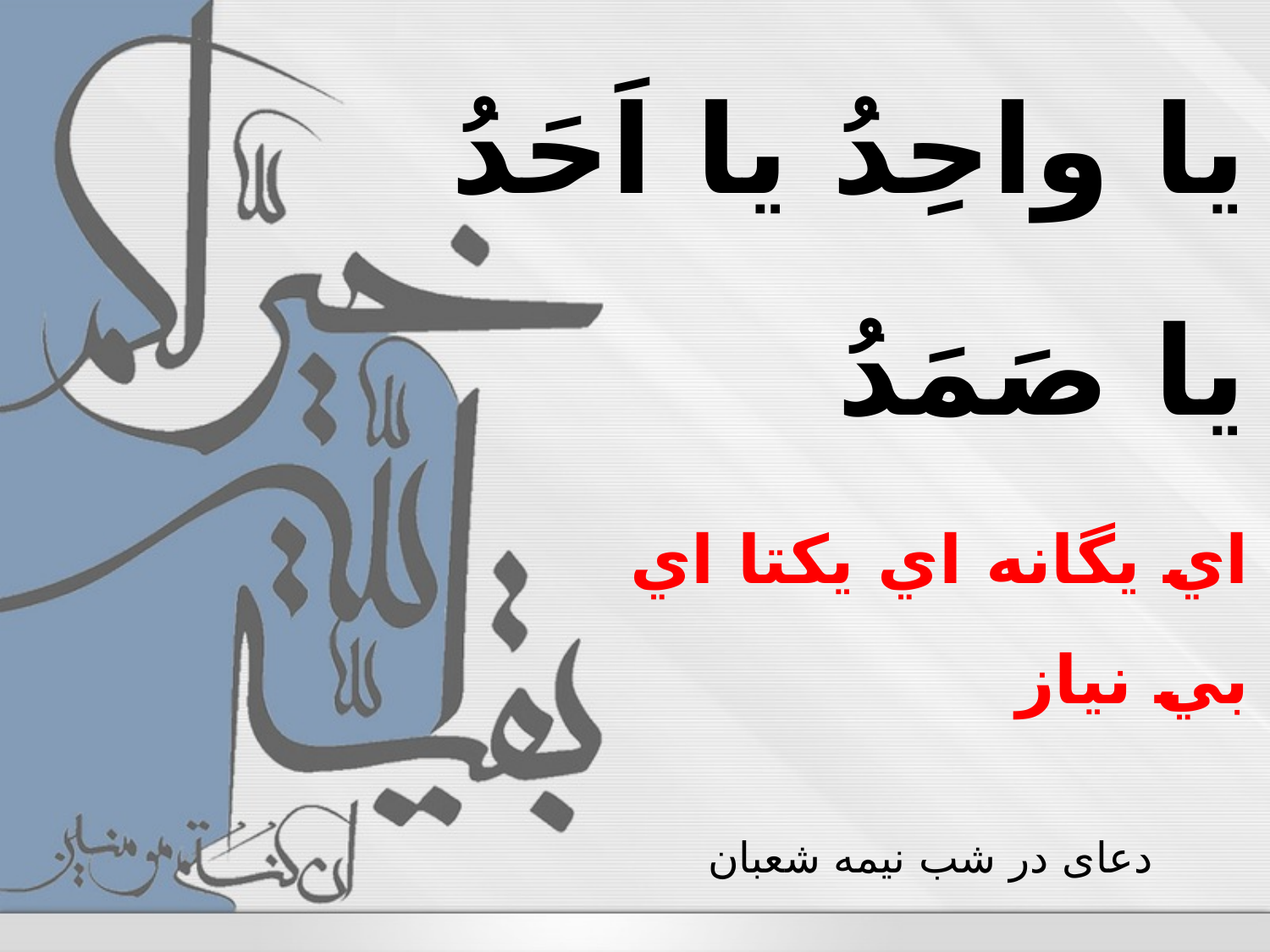

يا واحِدُ يا اَحَدُ يا صَمَدُ
اي یگانه‌ اي یکتا اي بي‌ نیاز